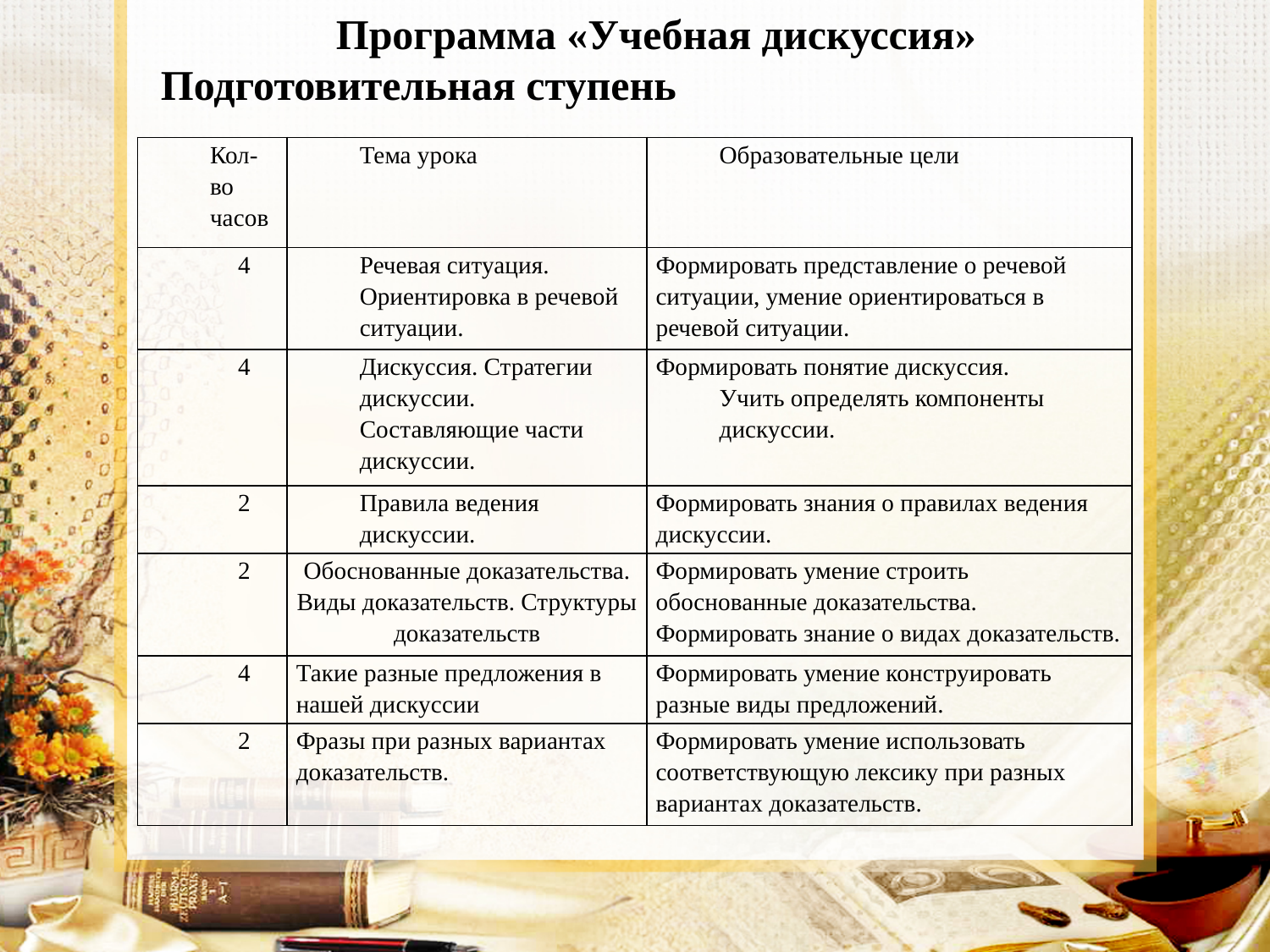

Программа «Учебная дискуссия»
Подготовительная ступень
| Кол-во часов | Тема урока | Образовательные цели |
| --- | --- | --- |
| 4 | Речевая ситуация. Ориентировка в речевой ситуации. | Формировать представление о речевой ситуации, умение ориентироваться в речевой ситуации. |
| 4 | Дискуссия. Стратегии дискуссии. Составляющие части дискуссии. | Формировать понятие дискуссия. Учить определять компоненты дискуссии. |
| 2 | Правила ведения дискуссии. | Формировать знания о правилах ведения дискуссии. |
| 2 | Обоснованные доказательства. Виды доказательств. Структуры доказательств | Формировать умение строить обоснованные доказательства. Формировать знание о видах доказательств. |
| 4 | Такие разные предложения в нашей дискуссии | Формировать умение конструировать разные виды предложений. |
| 2 | Фразы при разных вариантах доказательств. | Формировать умение использовать соответствующую лексику при разных вариантах доказательств. |